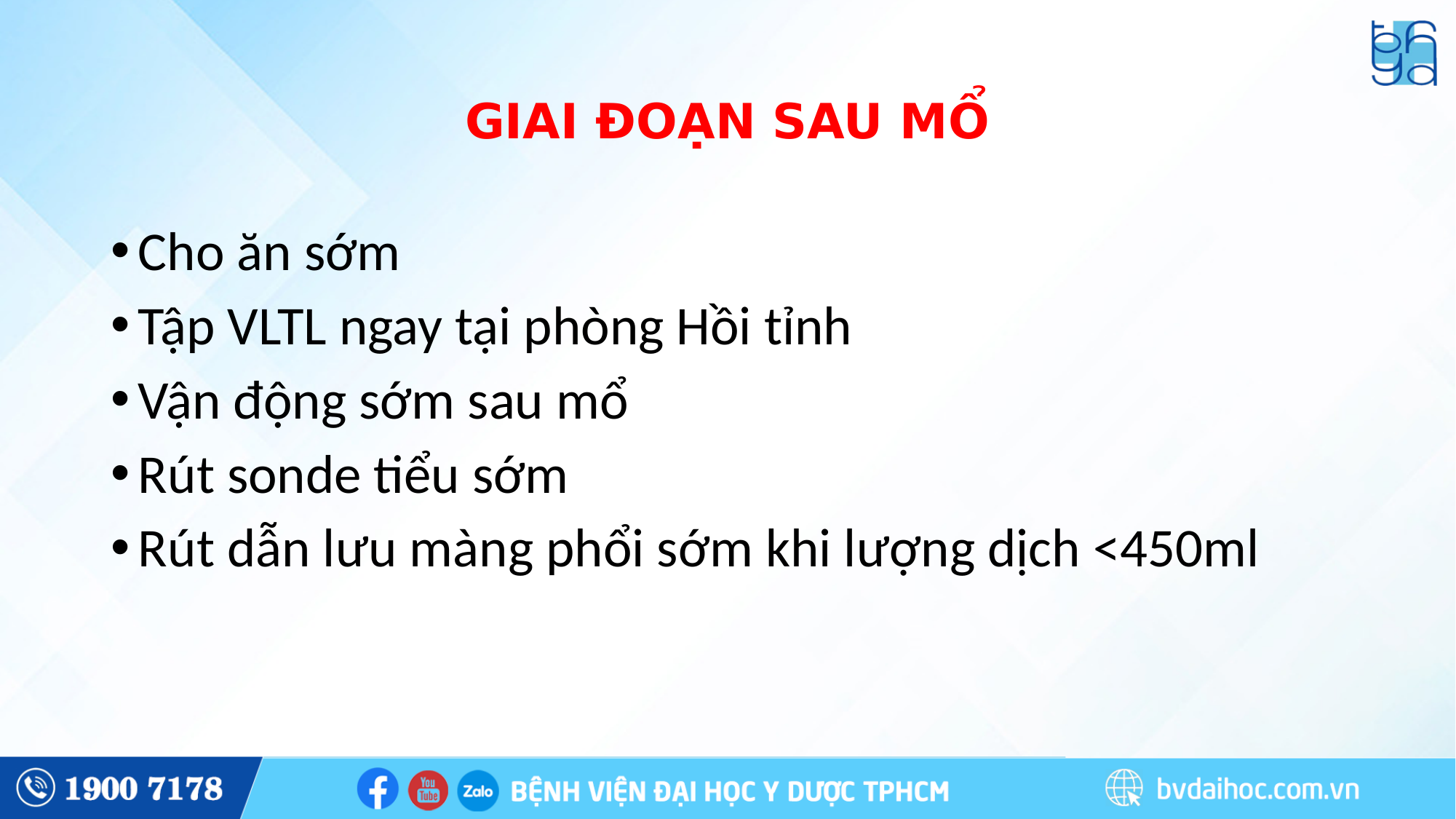

# GIAI ĐOẠN SAU MỔ
Cho ăn sớm
Tập VLTL ngay tại phòng Hồi tỉnh
Vận động sớm sau mổ
Rút sonde tiểu sớm
Rút dẫn lưu màng phổi sớm khi lượng dịch <450ml